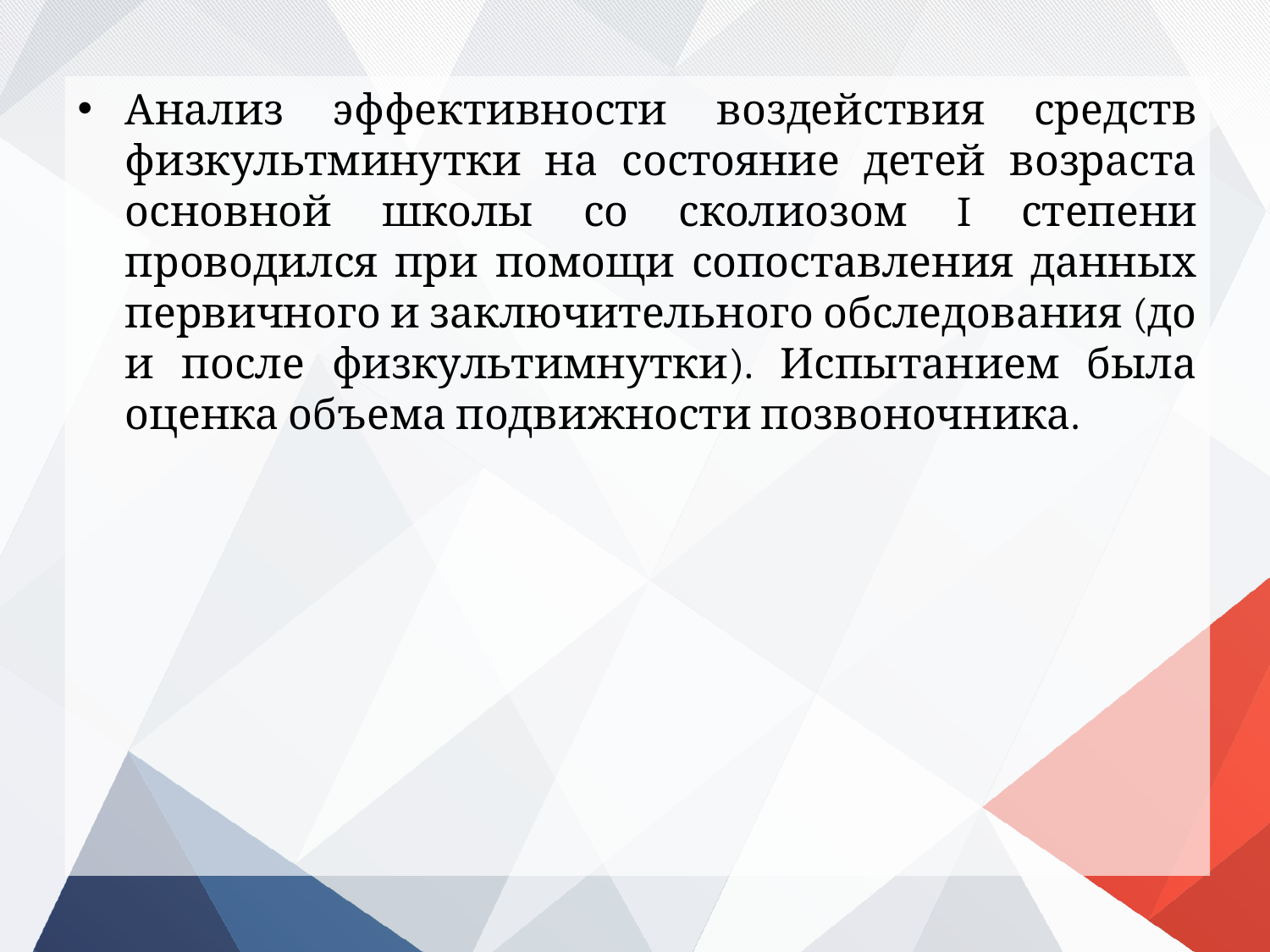

Анализ эффективности воздействия средств физкультминутки на состояние детей возраста основной школы со сколиозом I степени проводился при помощи сопоставления данных первичного и заключительного обследования (до и после физкультимнутки). Испытанием была оценка объема подвижности позвоночника.